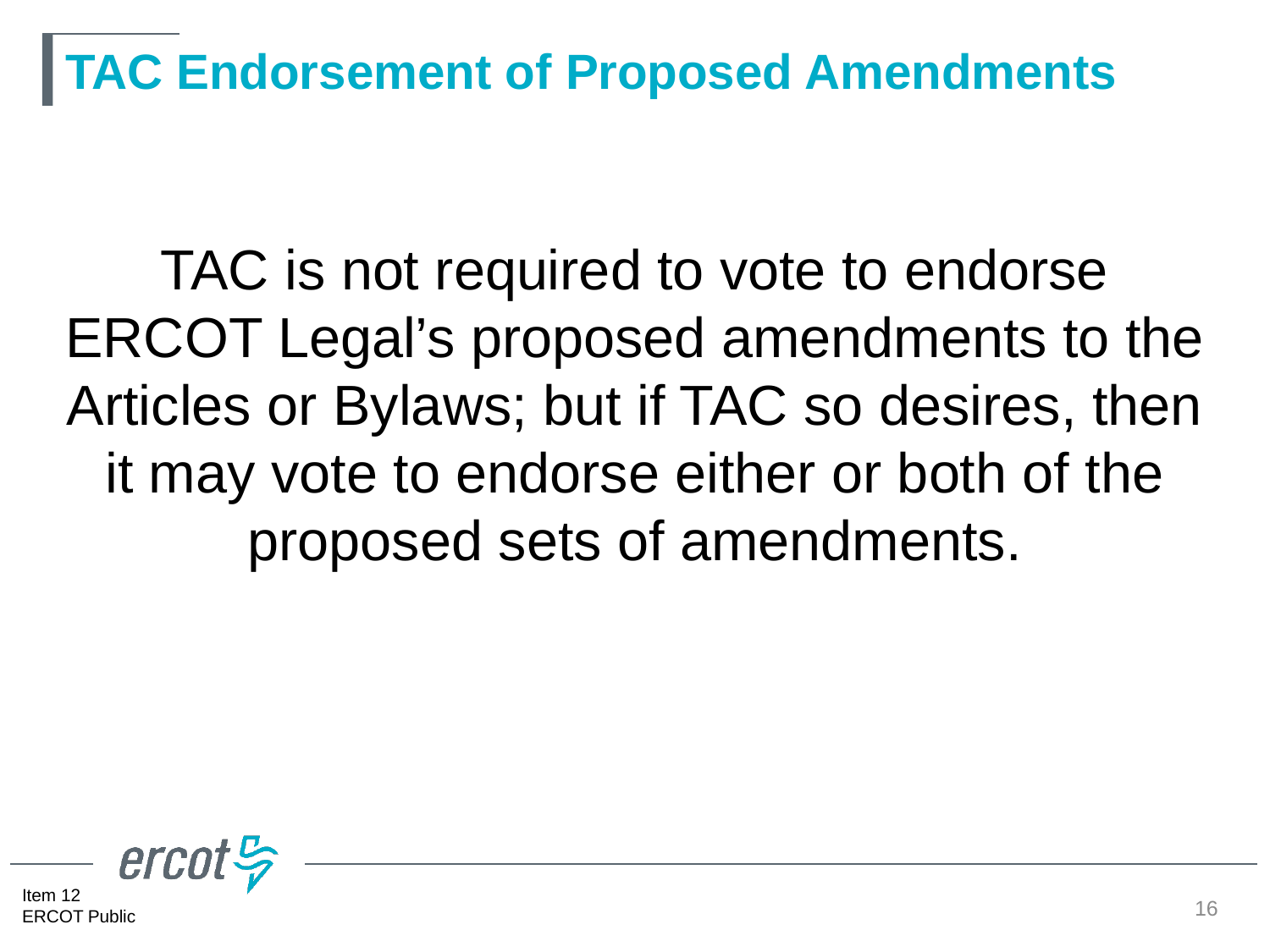

# TAC Endorsement of Proposed Amendments

TAC is not required to vote to endorse ERCOT Legal’s proposed amendments to the Articles or Bylaws; but if TAC so desires, then it may vote to endorse either or both of the proposed sets of amendments.
16